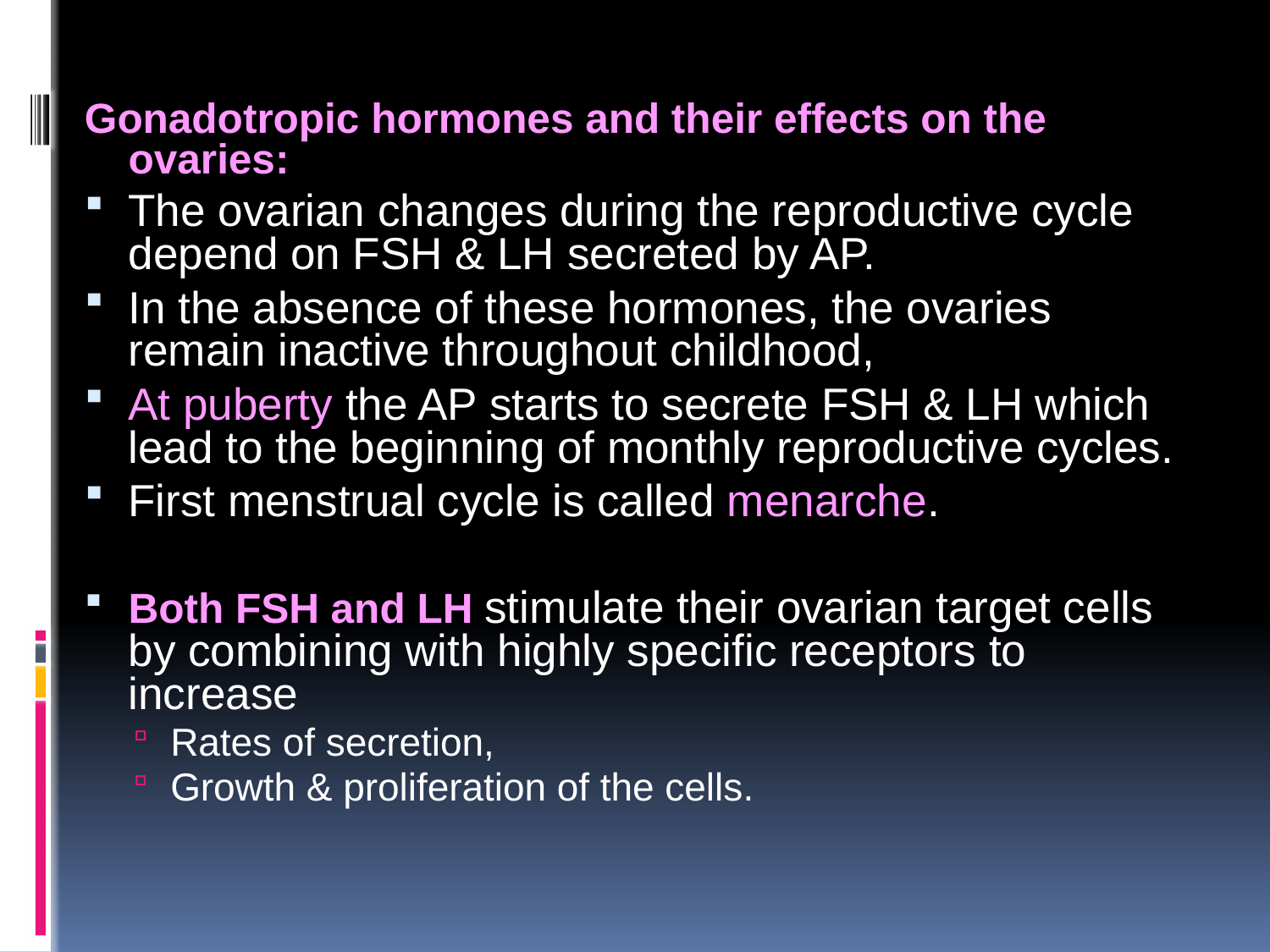

Gonadotropic hormones and their effects on the ovaries:
The ovarian changes during the reproductive cycle depend on FSH & LH secreted by AP.
In the absence of these hormones, the ovaries remain inactive throughout childhood,
At puberty the AP starts to secrete FSH & LH which lead to the beginning of monthly reproductive cycles.
First menstrual cycle is called menarche.

Both FSH and LH stimulate their ovarian target cells by combining with highly specific receptors to increase
Rates of secretion,
Growth & proliferation of the cells.